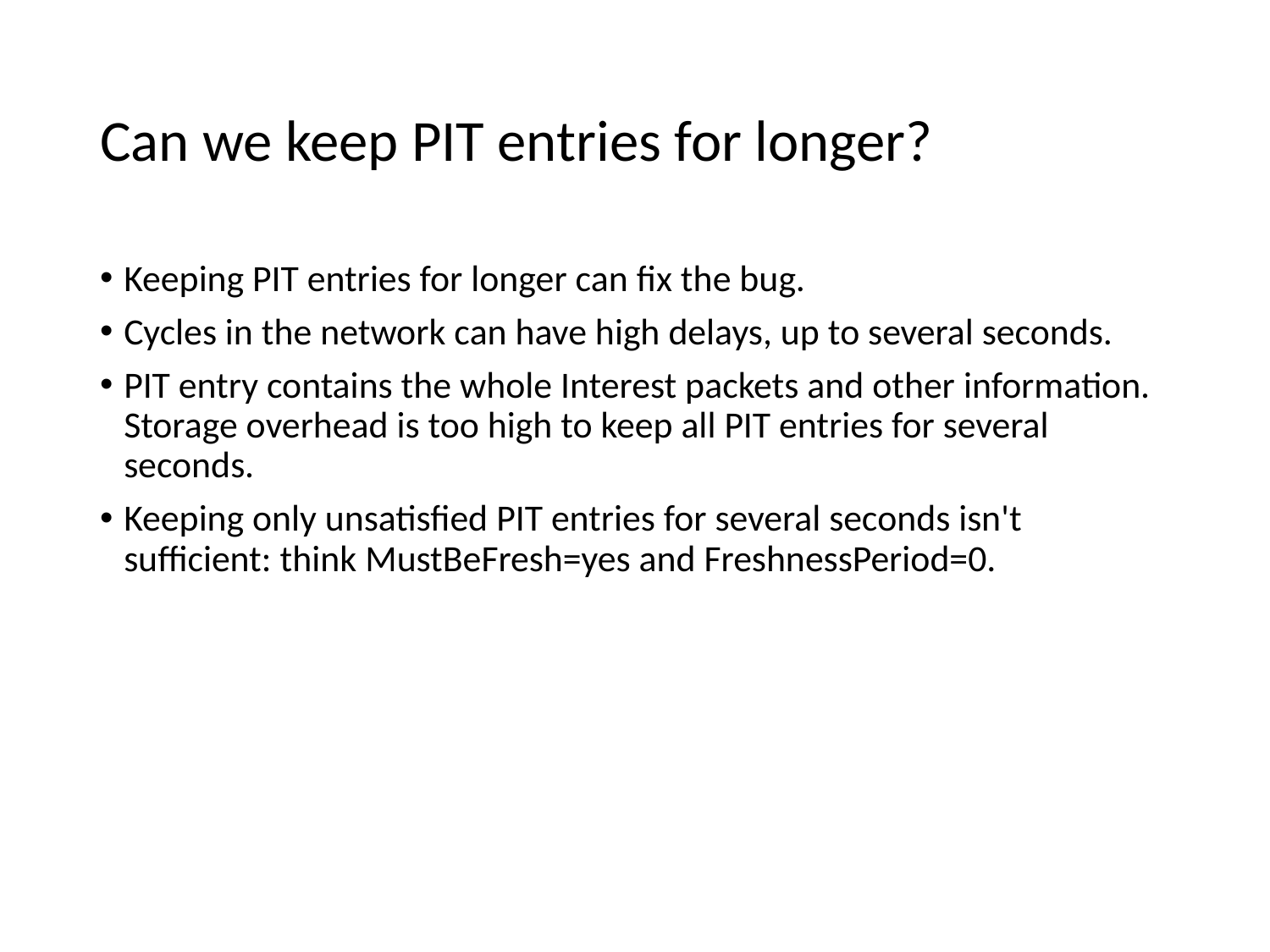

# Can we keep PIT entries for longer?
Keeping PIT entries for longer can fix the bug.
Cycles in the network can have high delays, up to several seconds.
PIT entry contains the whole Interest packets and other information. Storage overhead is too high to keep all PIT entries for several seconds.
Keeping only unsatisfied PIT entries for several seconds isn't sufficient: think MustBeFresh=yes and FreshnessPeriod=0.